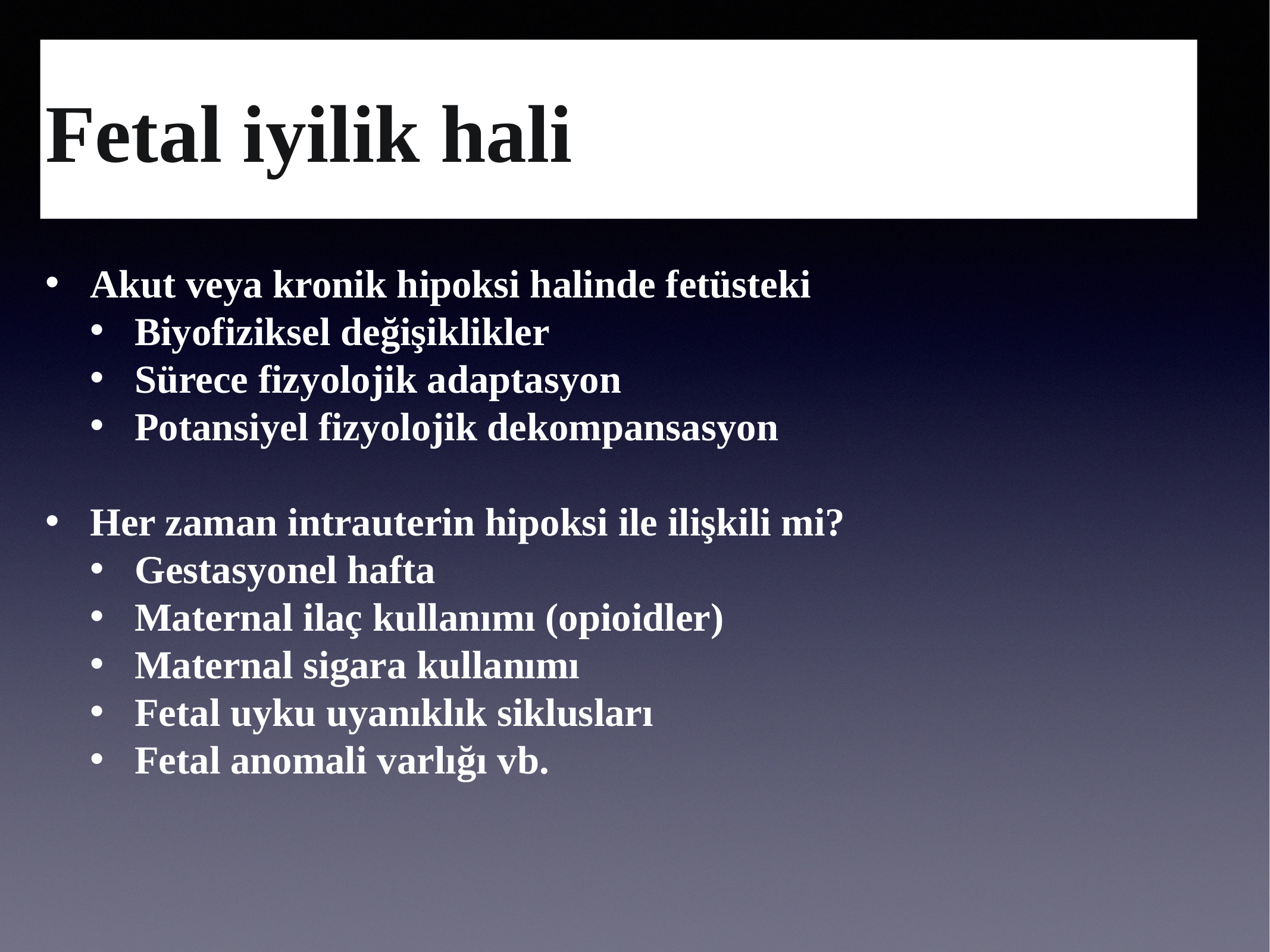

# Fetal iyilik hali
Akut veya kronik hipoksi halinde fetüsteki
Biyofiziksel değişiklikler
Sürece fizyolojik adaptasyon
Potansiyel fizyolojik dekompansasyon

Her zaman intrauterin hipoksi ile ilişkili mi?
Gestasyonel hafta
Maternal ilaç kullanımı (opioidler)
Maternal sigara kullanımı
Fetal uyku uyanıklık siklusları
Fetal anomali varlığı vb.